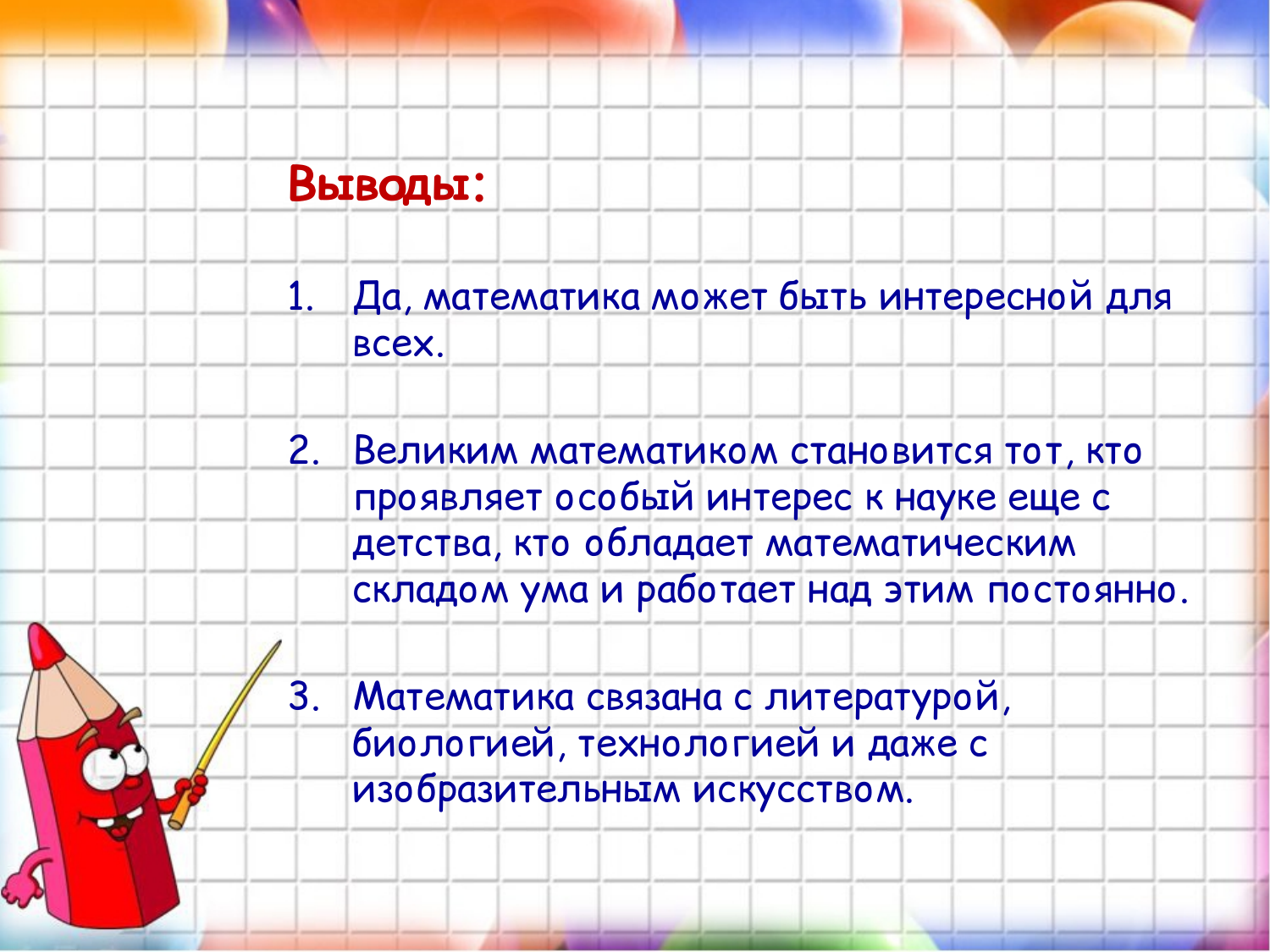

Выводы:

Да, математика может быть интересной для всех.

Великим математиком становится тот, кто проявляет особый интерес к науке еще с детства, кто обладает математическим складом ума и работает над этим постоянно.

Математика связана с литературой, биологией, технологией и даже с изобразительным искусством.